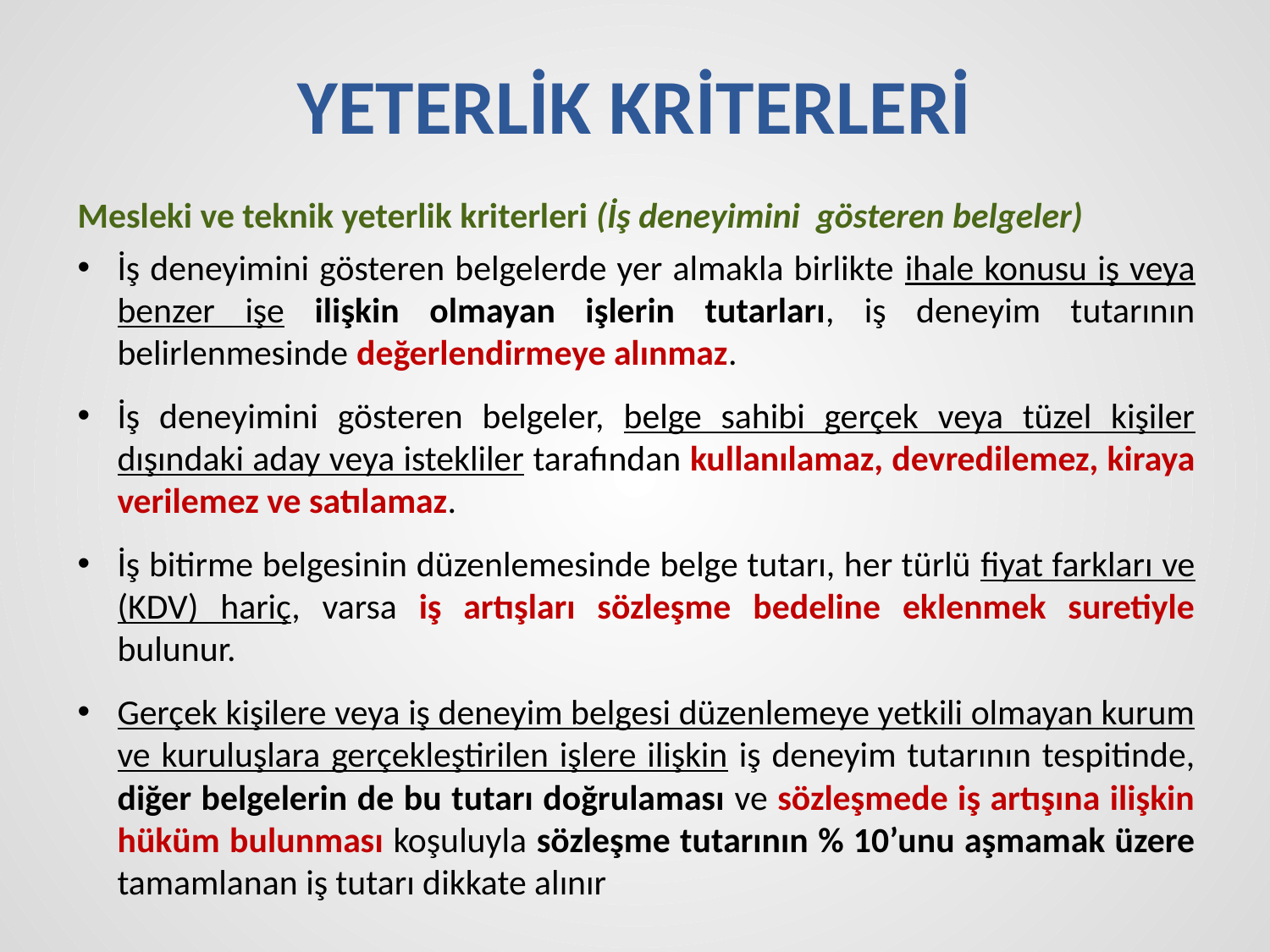

# YETERLİK KRİTERLERİ
Mesleki ve teknik yeterlik kriterleri (İş deneyimini  gösteren belgeler)
İş deneyimini gösteren belgelerde yer almakla birlikte ihale konusu iş veya benzer işe ilişkin olmayan işlerin tutarları, iş deneyim tutarının belirlenmesinde değerlendirmeye alınmaz.
İş deneyimini gösteren belgeler, belge sahibi gerçek veya tüzel kişiler dışındaki aday veya istekliler tarafından kullanılamaz, devredilemez, kiraya verilemez ve satılamaz.
İş bitirme belgesinin düzenlemesinde belge tutarı, her türlü fiyat farkları ve (KDV) hariç, varsa iş artışları sözleşme bedeline eklenmek suretiyle bulunur.
Gerçek kişilere veya iş deneyim belgesi düzenlemeye yetkili olmayan kurum ve kuruluşlara gerçekleştirilen işlere ilişkin iş deneyim tutarının tespitinde, diğer belgelerin de bu tutarı doğrulaması ve sözleşmede iş artışına ilişkin hüküm bulunması koşuluyla sözleşme tutarının % 10’unu aşmamak üzere tamamlanan iş tutarı dikkate alınır